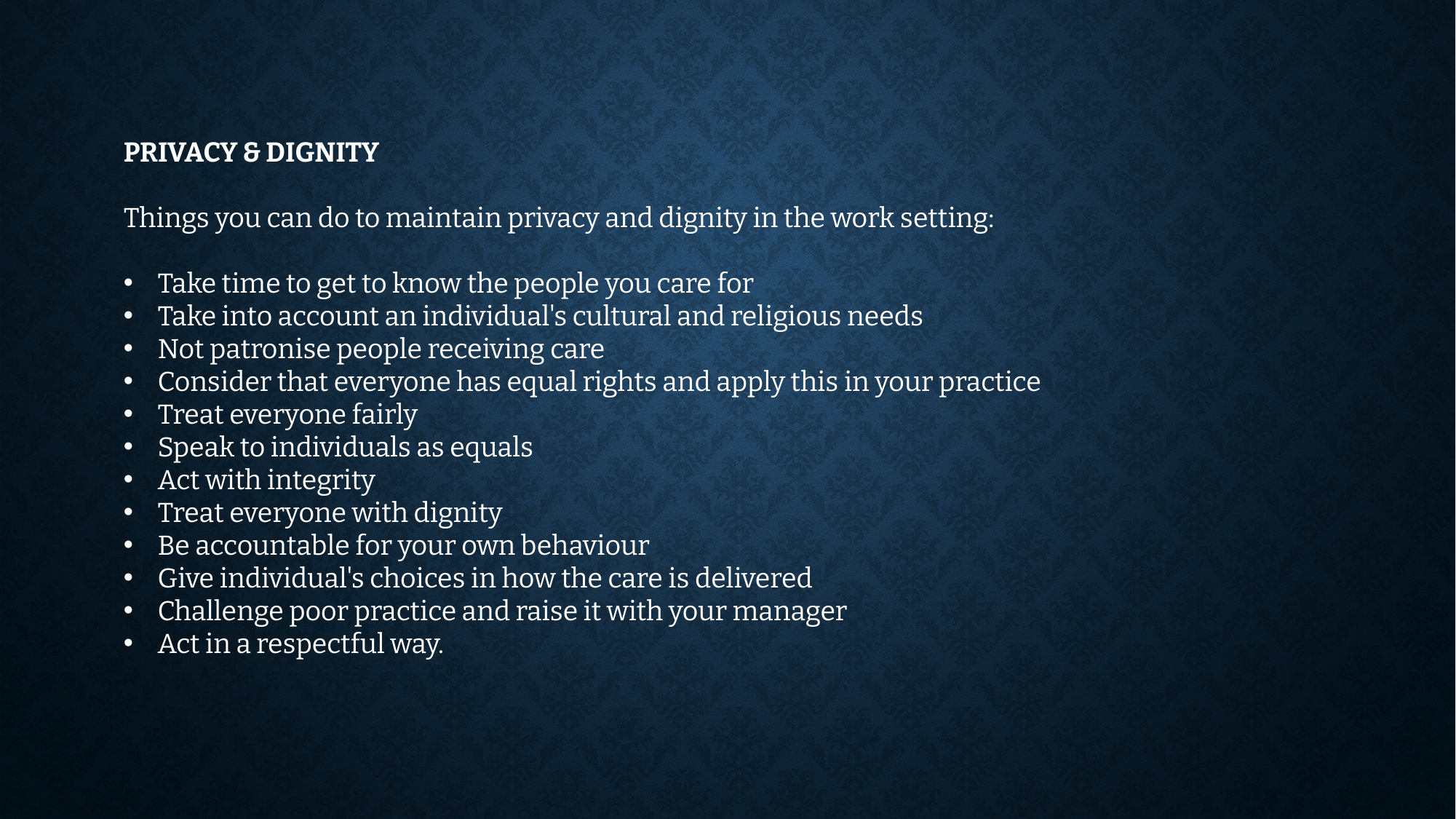

PRIVACY & DIGNITY

Things you can do to maintain privacy and dignity in the work setting:

Take time to get to know the people you care for
Take into account an individual's cultural and religious needs
Not patronise people receiving care
Consider that everyone has equal rights and apply this in your practice
Treat everyone fairly
Speak to individuals as equals
Act with integrity
Treat everyone with dignity
Be accountable for your own behaviour
Give individual's choices in how the care is delivered
Challenge poor practice and raise it with your manager
Act in a respectful way.